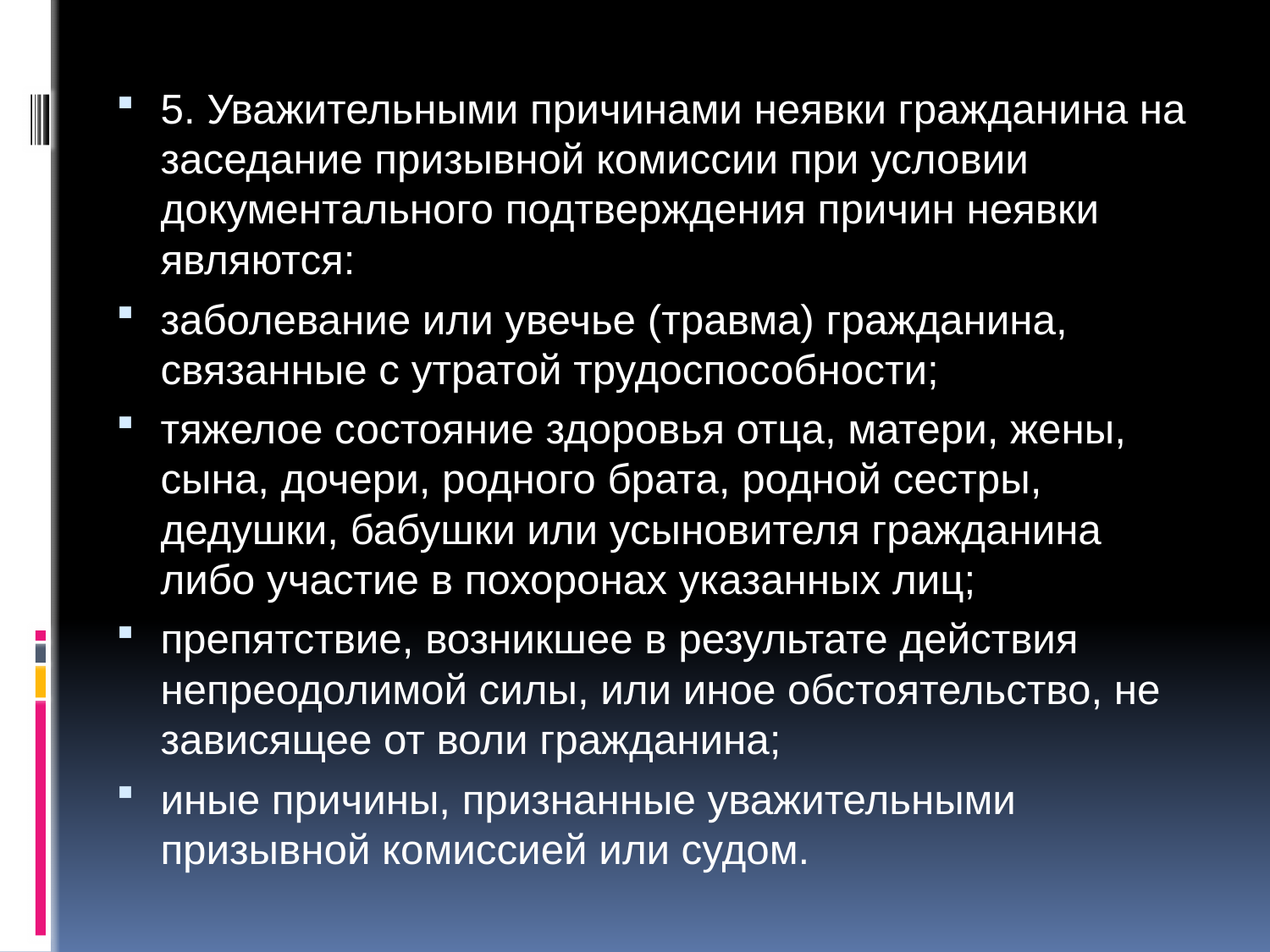

#
5. Уважительными причинами неявки гражданина на заседание призывной комиссии при условии документального подтверждения причин неявки являются:
заболевание или увечье (травма) гражданина, связанные с утратой трудоспособности;
тяжелое состояние здоровья отца, матери, жены, сына, дочери, родного брата, родной сестры, дедушки, бабушки или усыновителя гражданина либо участие в похоронах указанных лиц;
препятствие, возникшее в результате действия непреодолимой силы, или иное обстоятельство, не зависящее от воли гражданина;
иные причины, признанные уважительными призывной комиссией или судом.